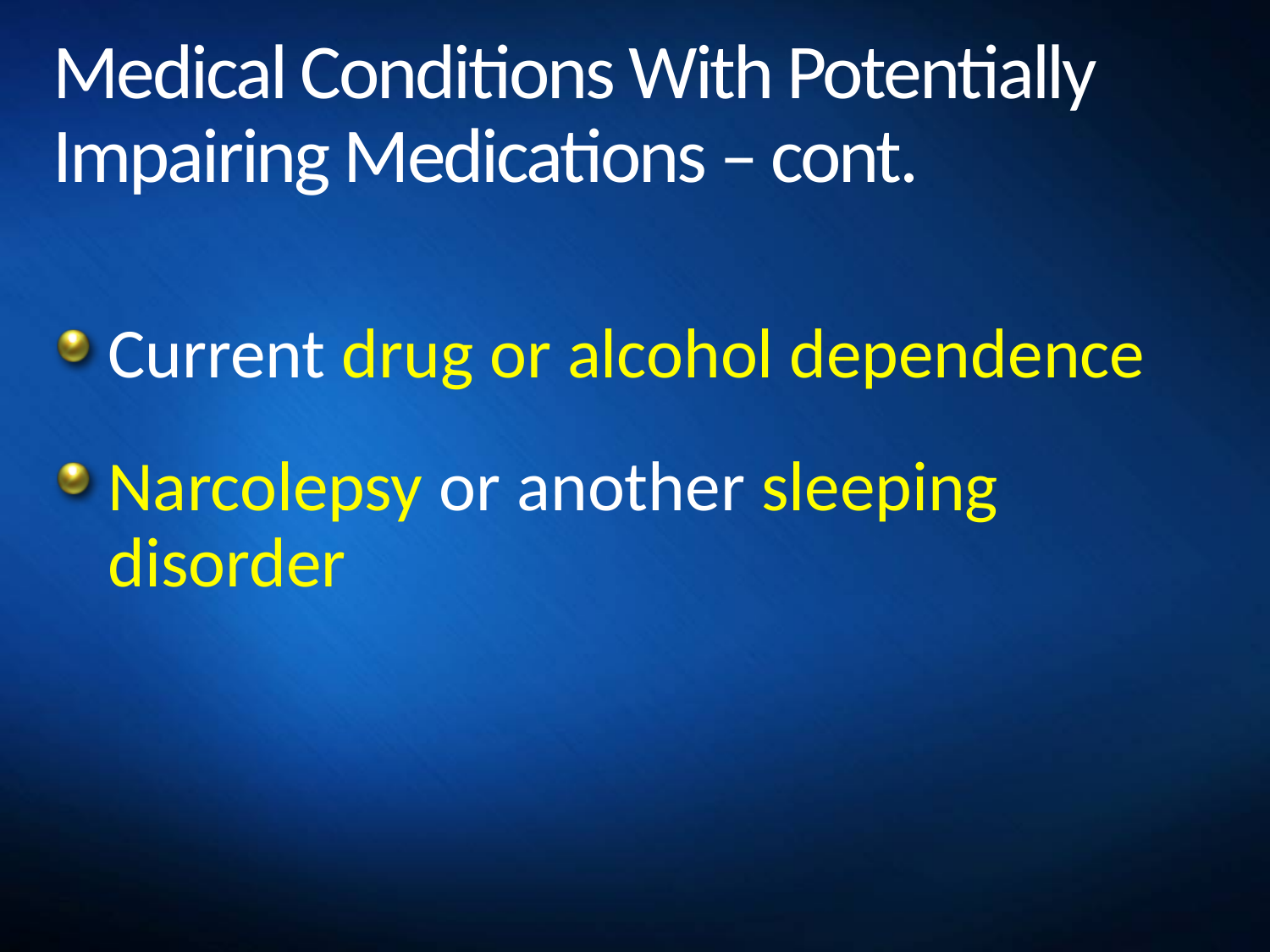

# Medical Conditions With Potentially Impairing Medications – cont.
Current drug or alcohol dependence

Narcolepsy or another sleeping disorder